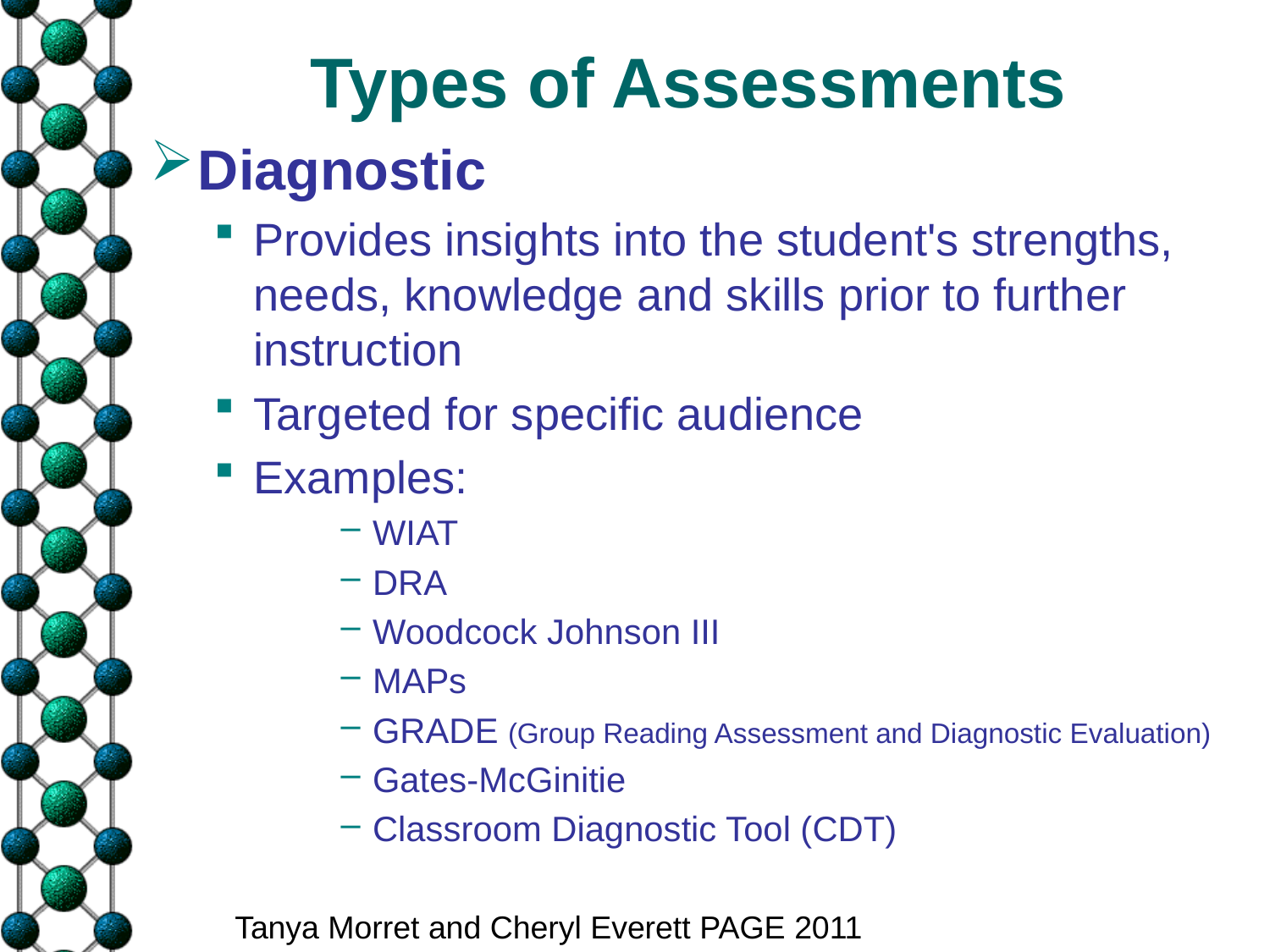

# Types of Assessments
Diagnostic
Provides insights into the student's strengths, needs, knowledge and skills prior to further instruction
Targeted for specific audience
Examples:
WIAT
DRA
Woodcock Johnson III
MAPs
GRADE (Group Reading Assessment and Diagnostic Evaluation)
Gates-McGinitie
Classroom Diagnostic Tool (CDT)

Tanya Morret and Cheryl Everett PAGE 2011